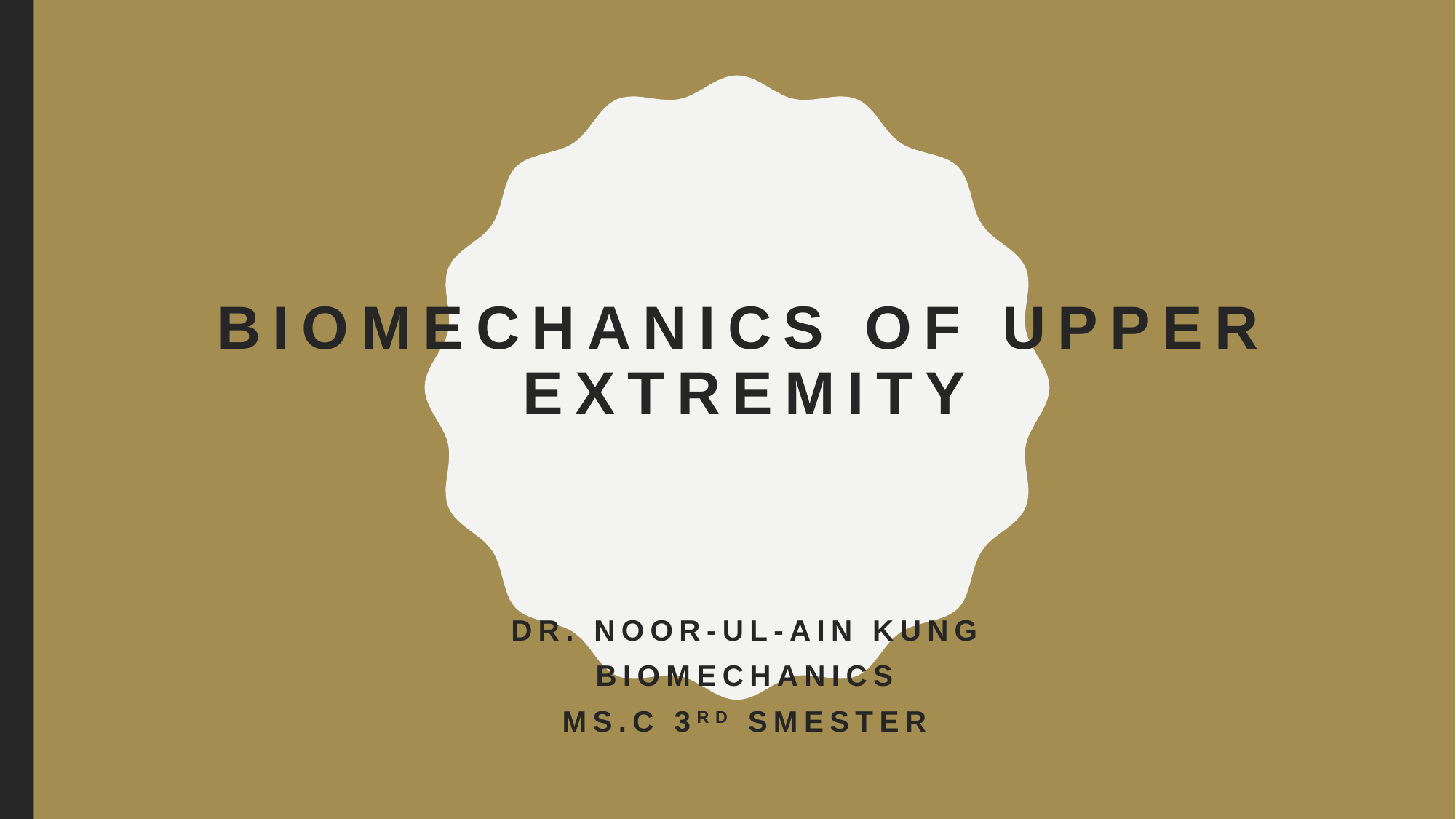

# BIOMECHANICS OF UPPER EXTREMITY
DR. NOOR-UL-AIN KUNG
BIOMECHANICS
MS.C 3RD SMESTER